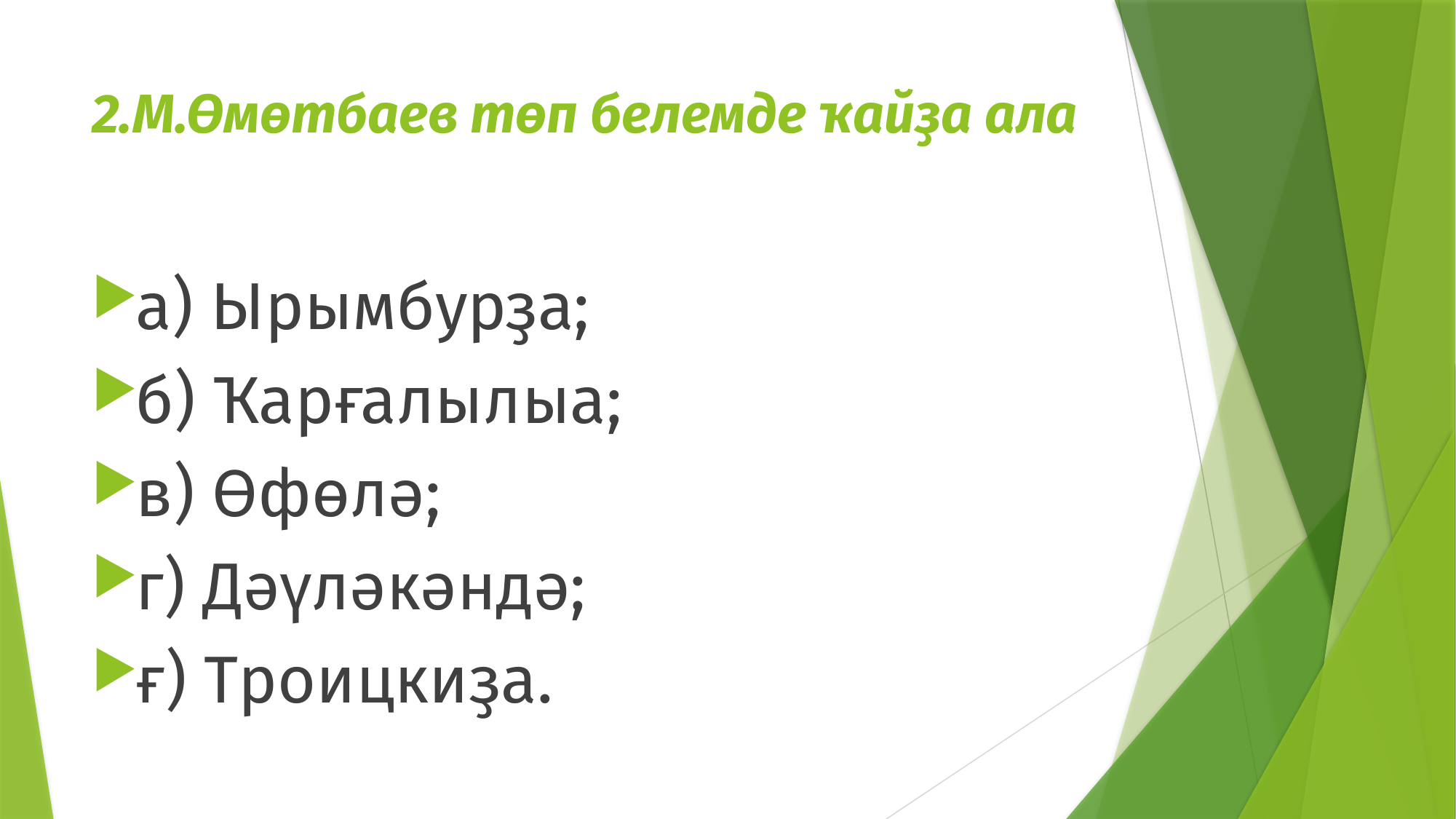

# 2.М.Өмөтбаев төп белемде ҡайҙа ала
а) Ырымбурҙа;
б) Ҡарғалылыа;
в) Өфөлә;
г) Дәүләкәндә;
ғ) Троицкиҙа.